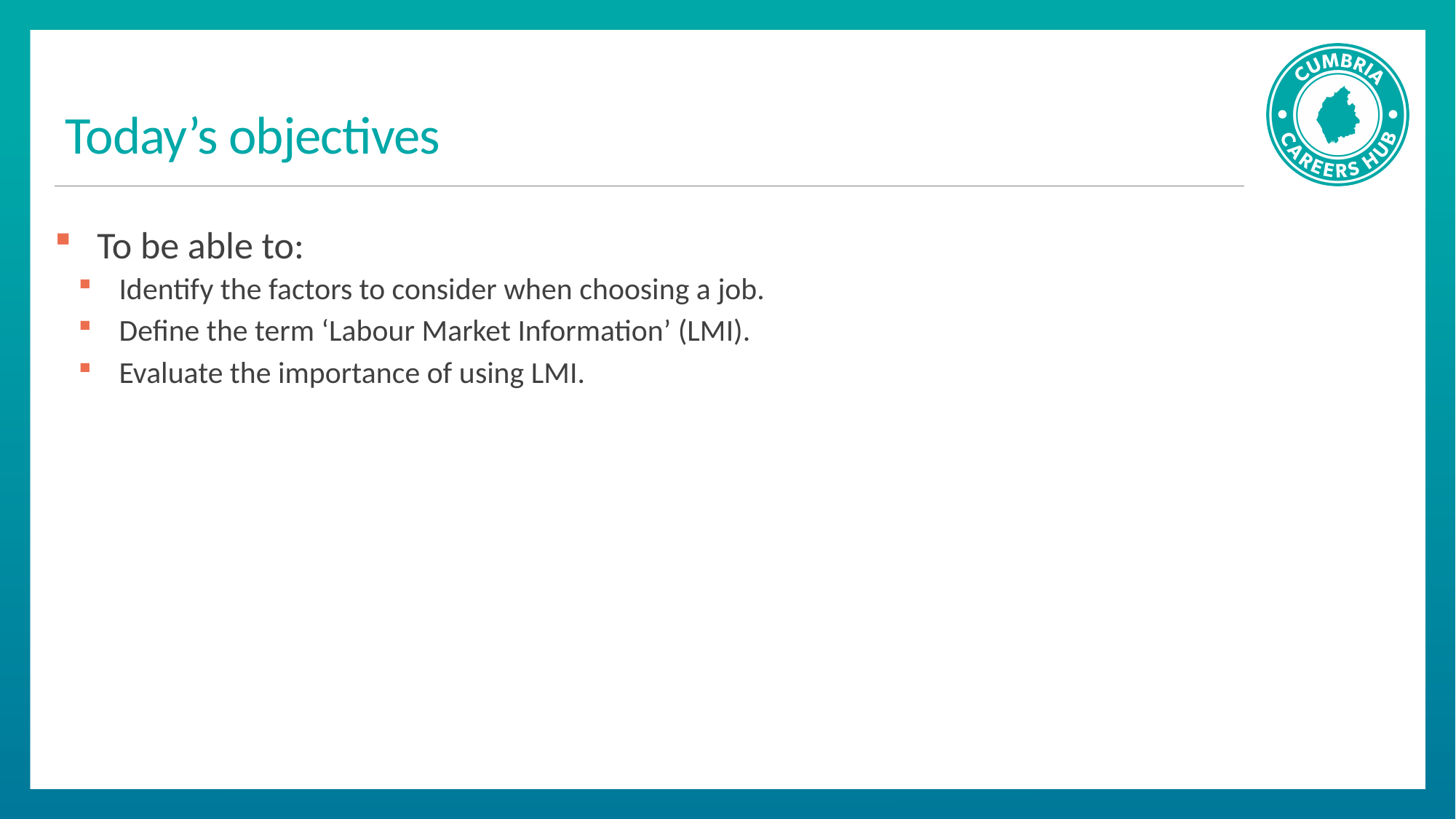

# Today’s objectives
To be able to:
Identify the factors to consider when choosing a job.
Define the term ‘Labour Market Information’ (LMI).
Evaluate the importance of using LMI.